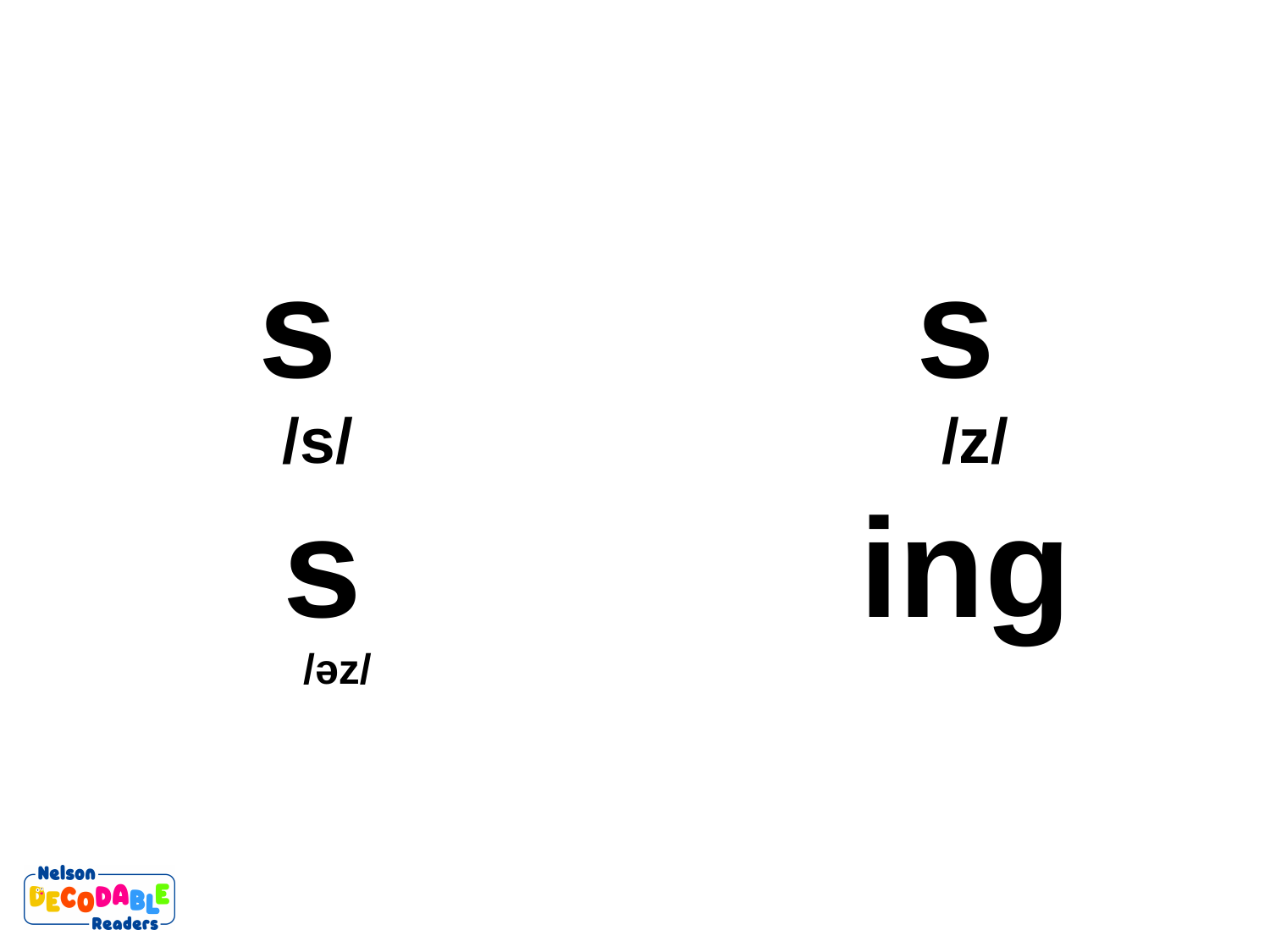

s
/s/
s
/z/
s
/əz/
ing